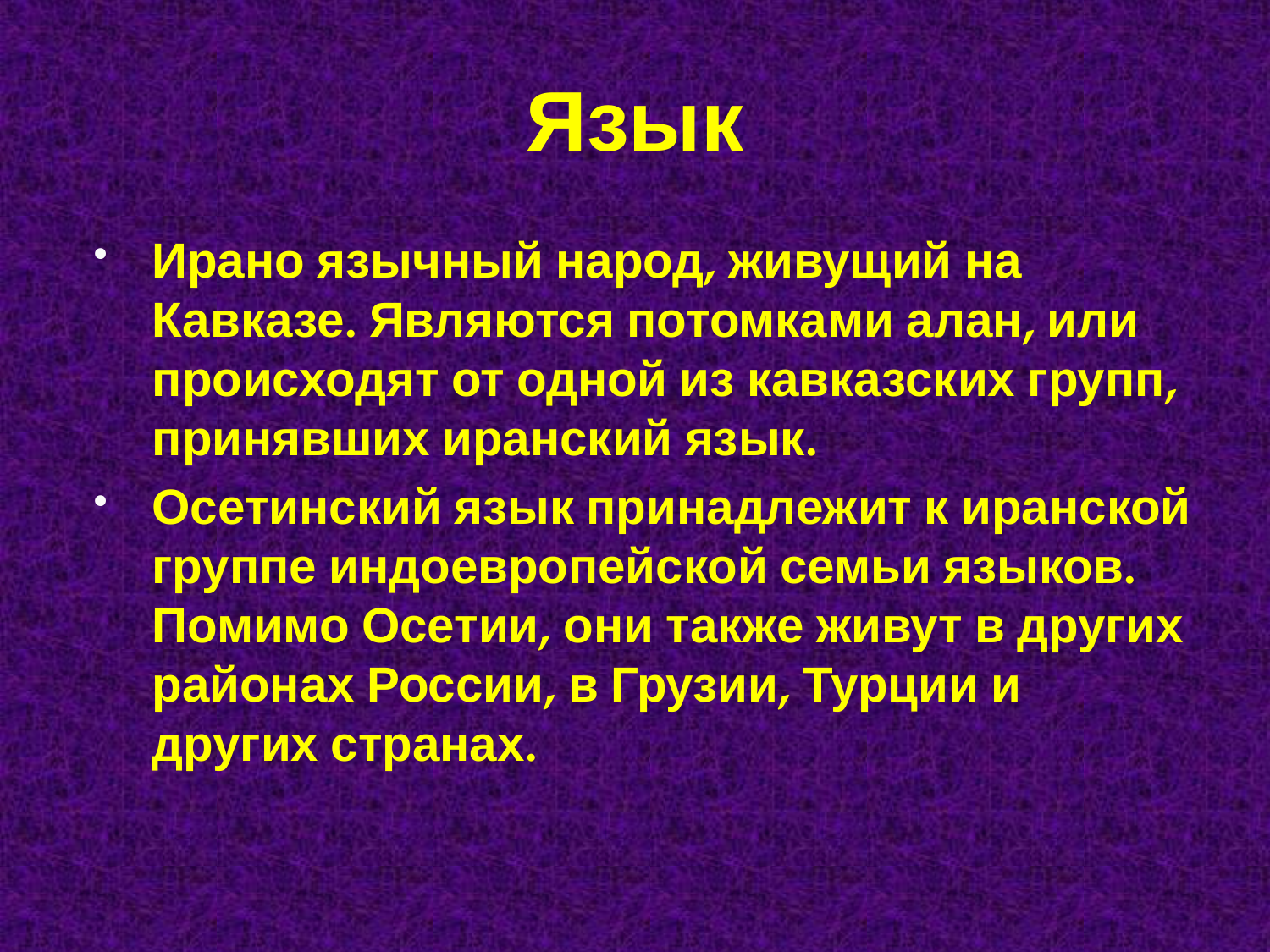

# Язык
Ирано язычный народ, живущий на Кавказе. Являются потомками алан, или происходят от одной из кавказских групп, принявших иранский язык.
Осетинский язык принадлежит к иранской группе индоевропейской семьи языков. Помимо Осетии, они также живут в других районах России, в Грузии, Турции и других странах.